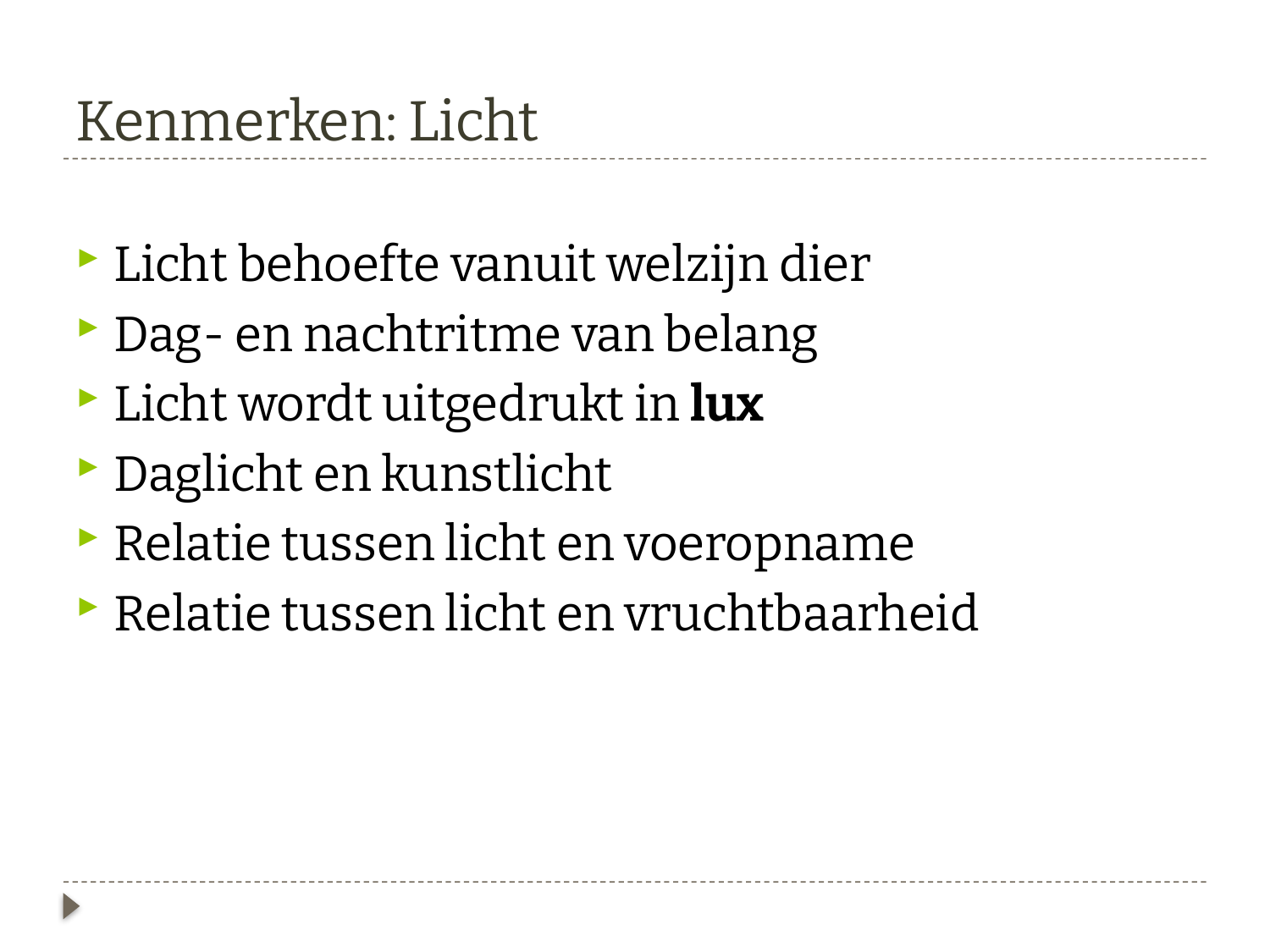

# Kenmerken: Licht
Licht behoefte vanuit welzijn dier
Dag- en nachtritme van belang
Licht wordt uitgedrukt in lux
Daglicht en kunstlicht
Relatie tussen licht en voeropname
Relatie tussen licht en vruchtbaarheid